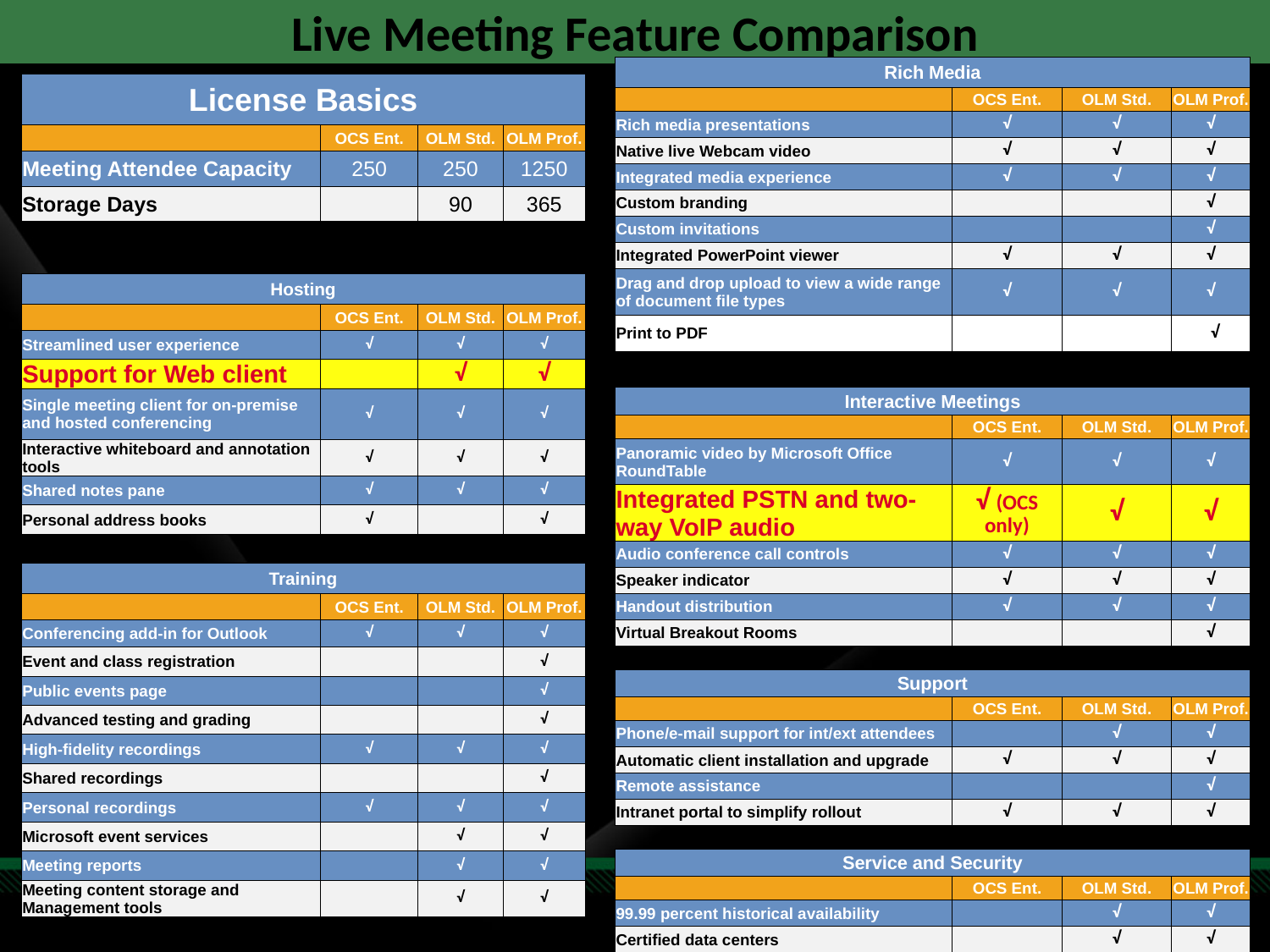

Live Meeting Feature Comparison
| Rich Media |  |  |  |
| --- | --- | --- | --- |
|  | OCS Ent. | OLM Std. | OLM Prof. |
| Rich media presentations | √ | √ | √ |
| Native live Webcam video | √ | √ | √ |
| Integrated media experience | √ | √ | √ |
| Custom branding |  |  | √ |
| Custom invitations |  |  | √ |
| Integrated PowerPoint viewer | √ | √ | √ |
| Drag and drop upload to view a wide range of document file types | √ | √ | √ |
| Print to PDF |  |  | √√ |
|  |  |  |  |
| Interactive Meetings |  |  |  |
|  | OCS Ent. | OLM Std. | OLM Prof. |
| Panoramic video by Microsoft Office RoundTable | √ | √ | √ |
| Integrated PSTN and two-way VoIP audio | √ (OCS only) | √ | √ |
| Audio conference call controls | √ | √ | √ |
| Speaker indicator | √ | √ | √ |
| Handout distribution | √ | √ | √ |
| Virtual Breakout Rooms |  |  | √ |
|  |  |  |  |
| Support |  |  |  |
|  | OCS Ent. | OLM Std. | OLM Prof. |
| Phone/e-mail support for int/ext attendees |  | √ | √ |
| Automatic client installation and upgrade | √ | √ | √ |
| Remote assistance |  |  | √ |
| Intranet portal to simplify rollout | √ | √ | √ |
|  |  |  |  |
| Service and Security |  |  |  |
|  | OCS Ent. | OLM Std. | OLM Prof. |
| 99.99 percent historical availability |  | √ | √ |
| Certified data centers |  | √ | √ |
| License Basics |  |  |  |
| --- | --- | --- | --- |
|  | OCS Ent. | OLM Std. | OLM Prof. |
| Meeting Attendee Capacity | 250 | 250 | 1250 |
| Storage Days |  | 90 | 365 |
|  |  |  |  |
| Hosting |  |  |  |
|  | OCS Ent. | OLM Std. | OLM Prof. |
| Streamlined user experience | √ | √ | √ |
| Support for Web client |  | √ | √ |
| Single meeting client for on-premise and hosted conferencing | √ | √ | √ |
| Interactive whiteboard and annotation tools | √ | √ | √ |
| Shared notes pane | √ | √ | √ |
| Personal address books | √ |  | √ |
|  |  |  |  |
| Training |  |  |  |
|  | OCS Ent. | OLM Std. | OLM Prof. |
| Conferencing add-in for Outlook | √ | √ | √ |
| Event and class registration |  |  | √ |
| Public events page |  |  | √ |
| Advanced testing and grading |  |  | √ |
| High-fidelity recordings | √ | √ | √ |
| Shared recordings |  |  | √ |
| Personal recordings | √ | √ | √ |
| Microsoft event services |  | √ | √ |
| Meeting reports |  | √ | √ |
| Meeting content storage and Management tools |  | √ | √ |